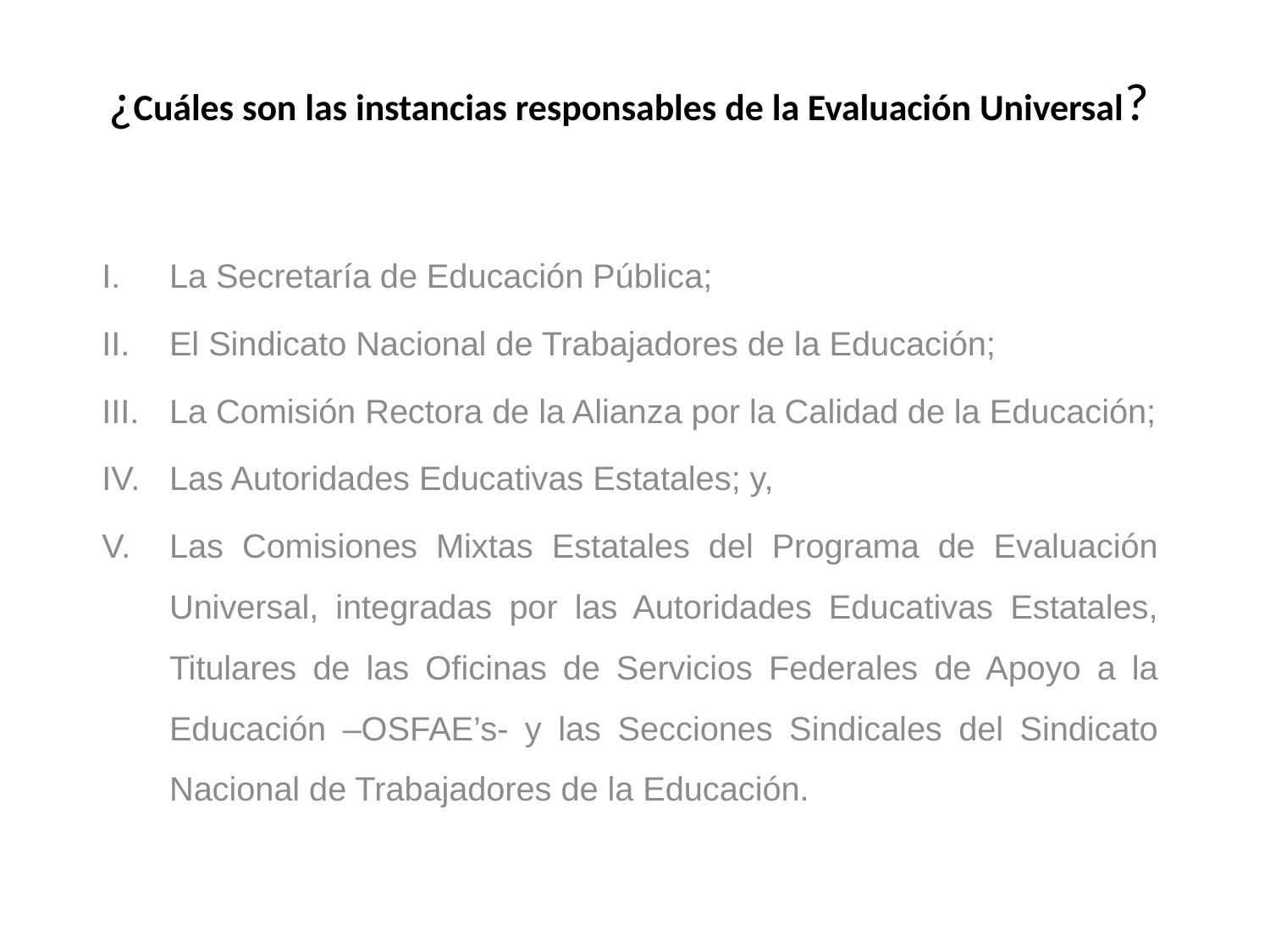

# ¿Cuáles son las instancias responsables de la Evaluación Universal?
La Secretaría de Educación Pública;
El Sindicato Nacional de Trabajadores de la Educación;
La Comisión Rectora de la Alianza por la Calidad de la Educación;
Las Autoridades Educativas Estatales; y,
Las Comisiones Mixtas Estatales del Programa de Evaluación Universal, integradas por las Autoridades Educativas Estatales, Titulares de las Oficinas de Servicios Federales de Apoyo a la Educación –OSFAE’s- y las Secciones Sindicales del Sindicato Nacional de Trabajadores de la Educación.